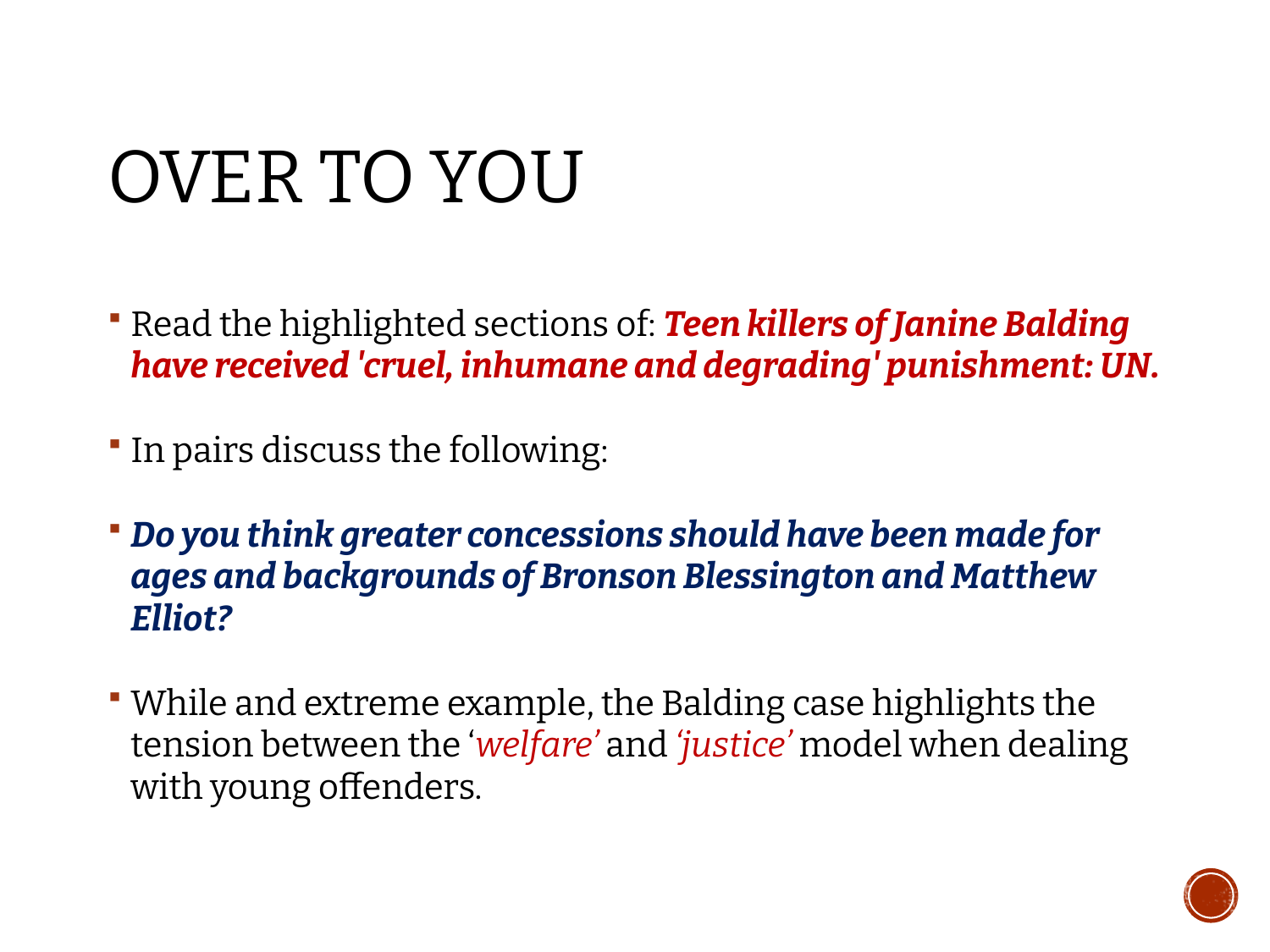

# Over to you
Read the highlighted sections of: Teen killers of Janine Balding have received 'cruel, inhumane and degrading' punishment: UN.

In pairs discuss the following:

Do you think greater concessions should have been made for ages and backgrounds of Bronson Blessington and Matthew Elliot?

While and extreme example, the Balding case highlights the tension between the ‘welfare’ and ‘justice’ model when dealing with young offenders.